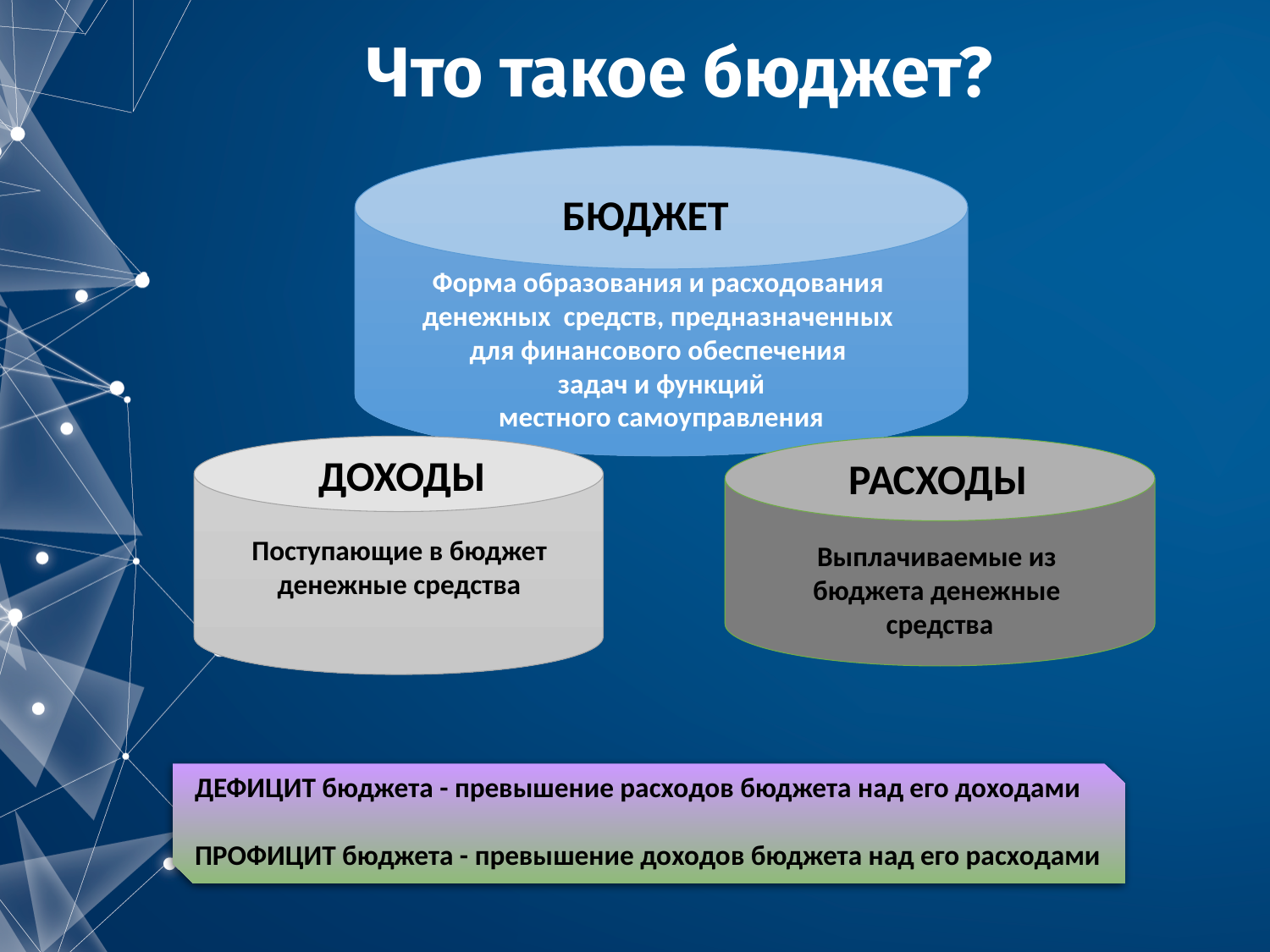

# Что такое бюджет?

Форма образования и расходования
денежных  средств, предназначенных
для финансового обеспечения
задач и функций
местного самоуправления

БЮДЖЕТ

Выплачиваемые из
бюджета денежные
средства
ДОХОДЫ

РАСХОДЫ
Поступающие в бюджет денежные средства

ДЕФИЦИТ бюджета - превышение расходов бюджета над его доходами

ПРОФИЦИТ бюджета - превышение доходов бюджета над его расходами